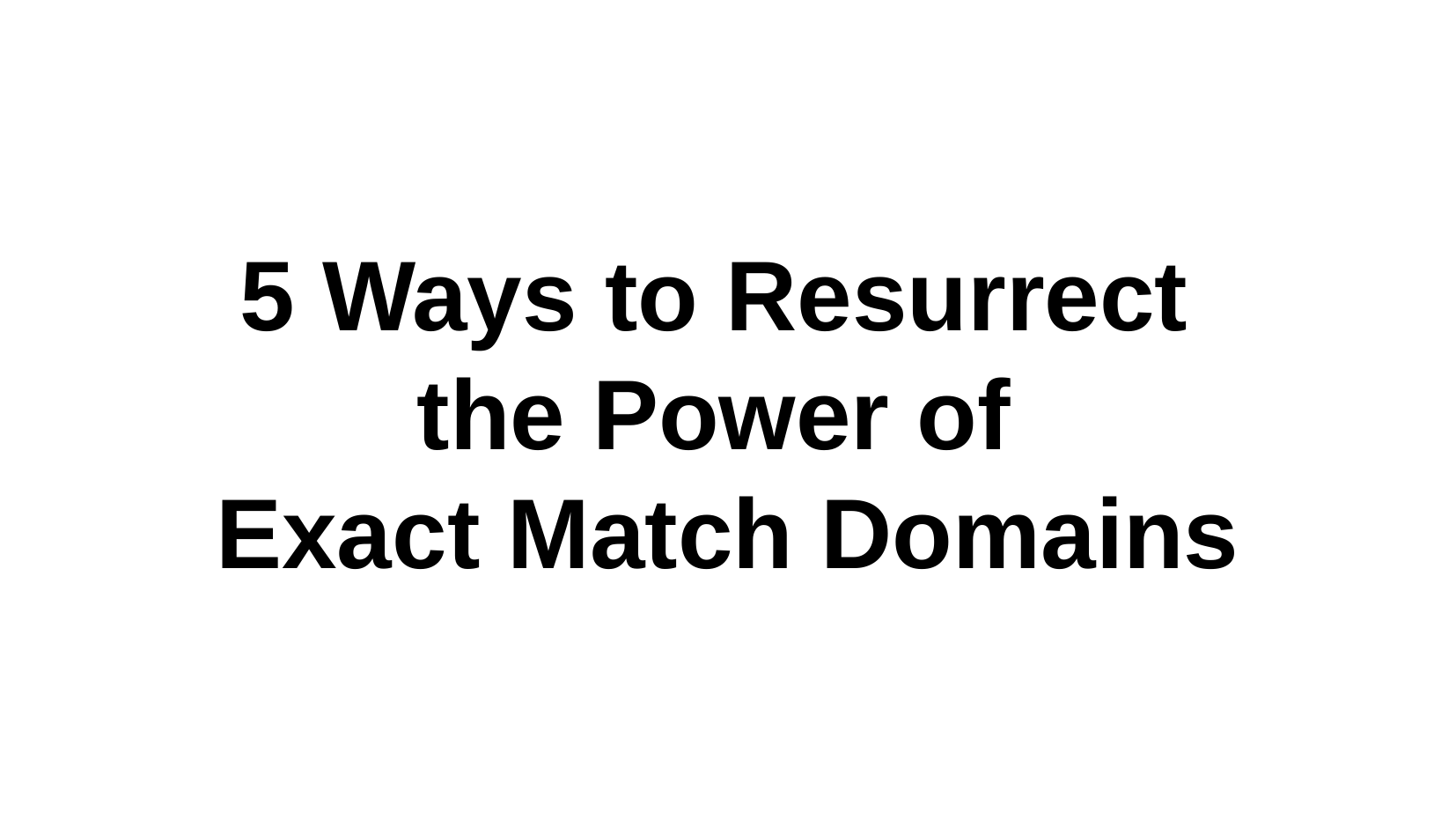

5 Ways to Resurrect
the Power of
Exact Match Domains